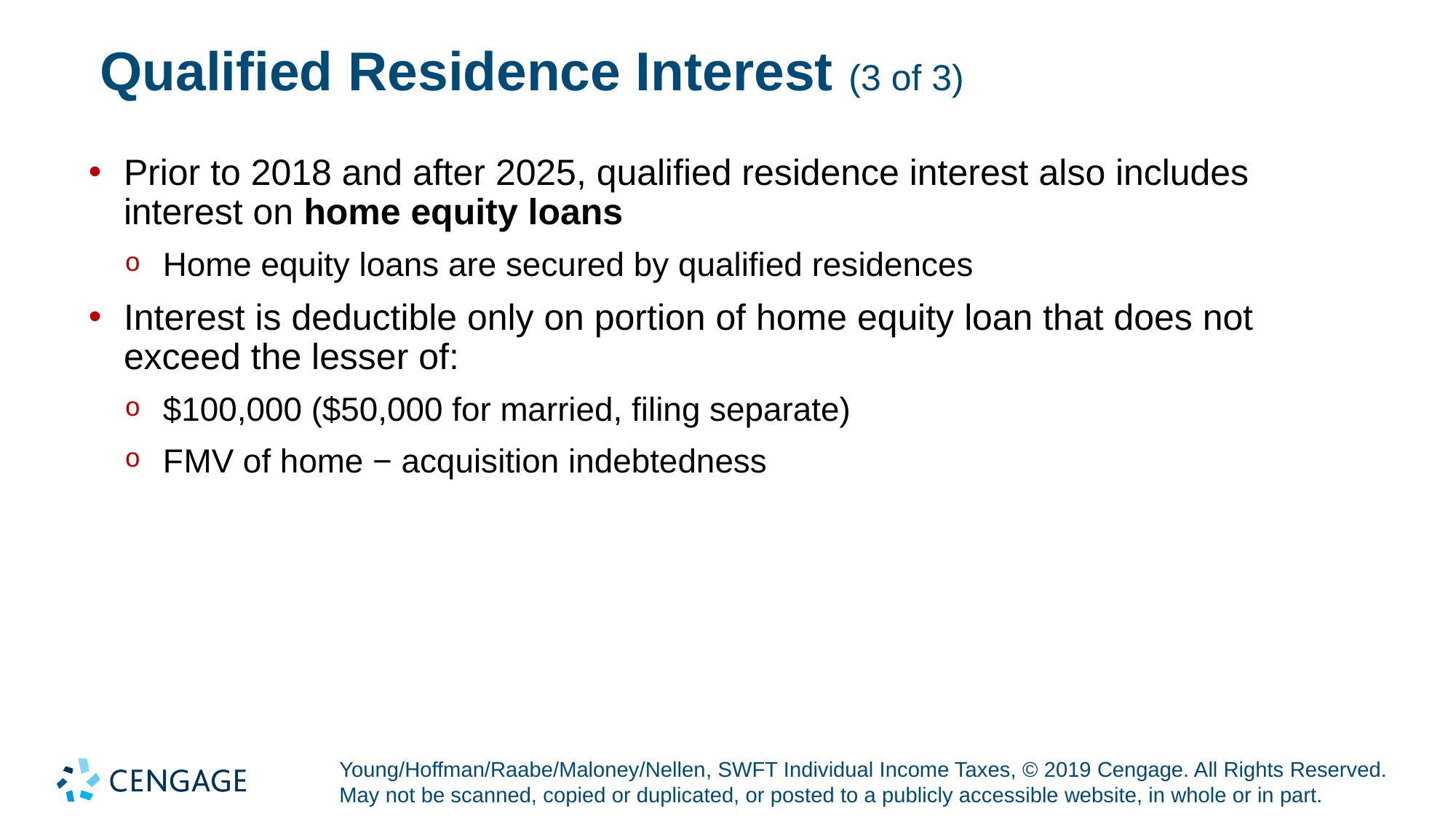

# Qualified Residence Interest (3 of 3)
Prior to 2018 and after 2025, qualified residence interest also includes interest on home equity loans
Home equity loans are secured by qualified residences
Interest is deductible only on portion of home equity loan that does not exceed the lesser of:
$100,000 ($50,000 for married, filing separate)
F M V of home − acquisition indebtedness